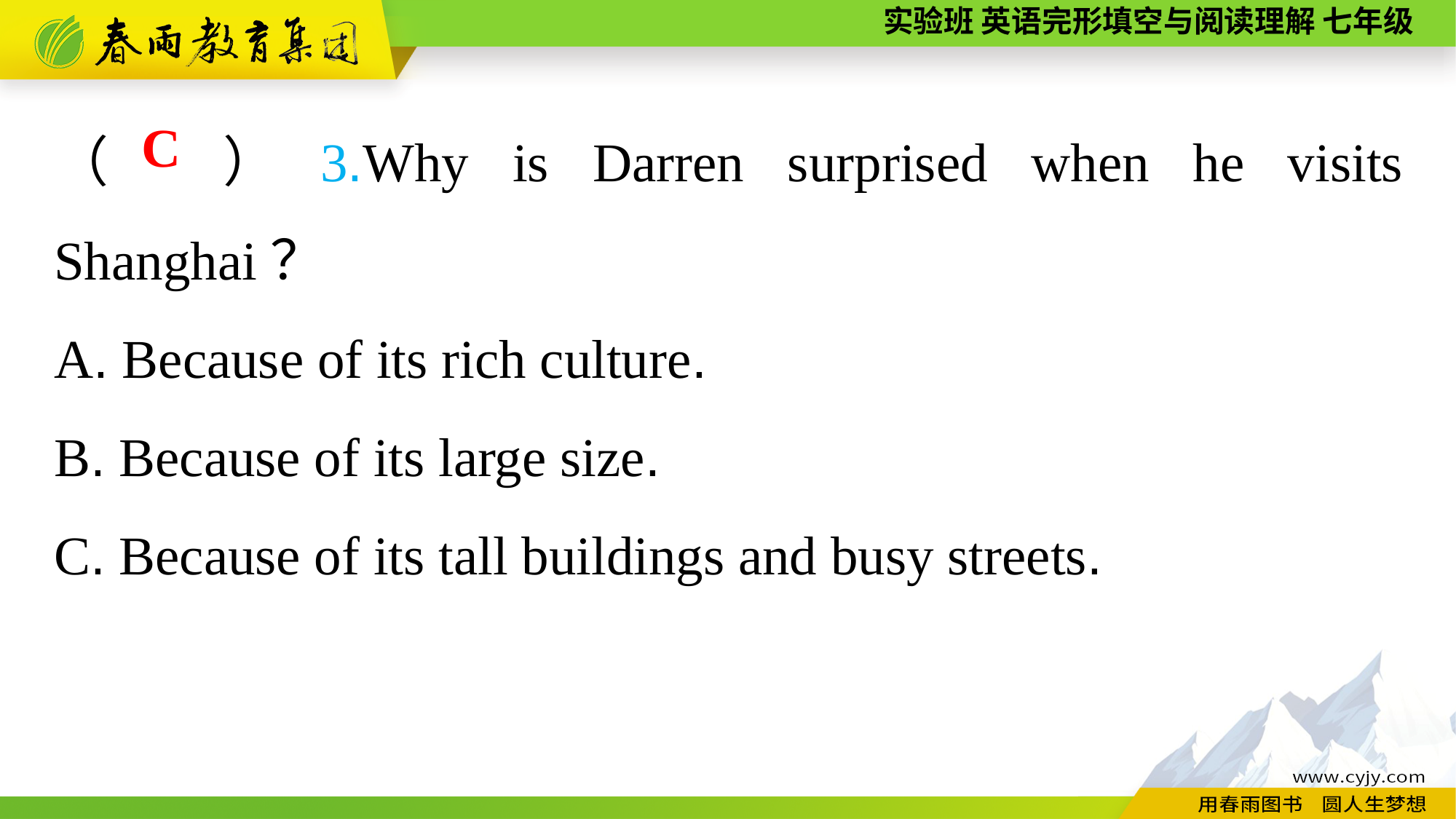

（　）3.Why is Darren surprised when he visits Shanghai？
A. Because of its rich culture.
B. Because of its large size.
C. Because of its tall buildings and busy streets.
C